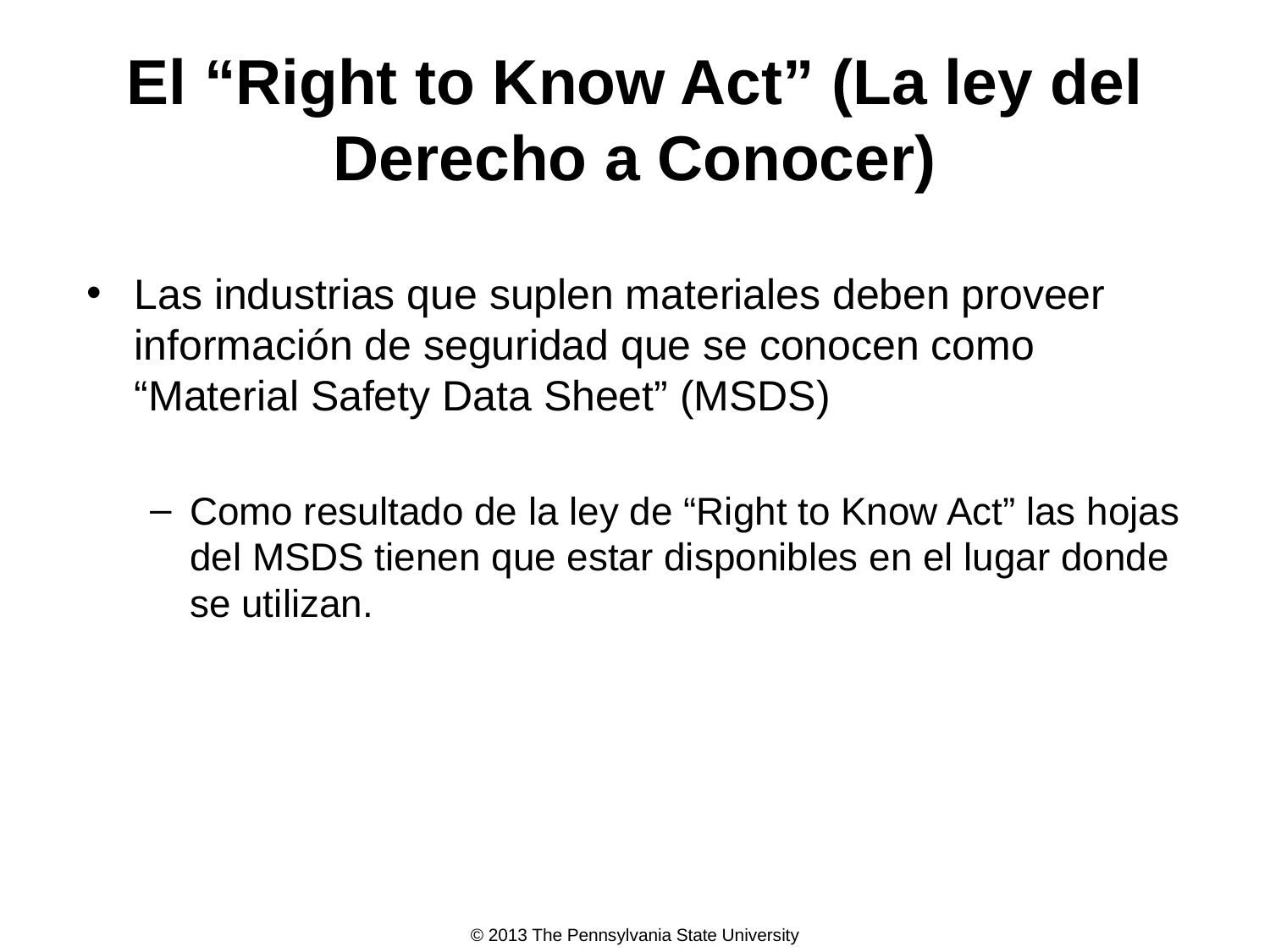

# El “Right to Know Act” (La ley del Derecho a Conocer)
Las industrias que suplen materiales deben proveer información de seguridad que se conocen como “Material Safety Data Sheet” (MSDS)

Como resultado de la ley de “Right to Know Act” las hojas del MSDS tienen que estar disponibles en el lugar donde se utilizan.